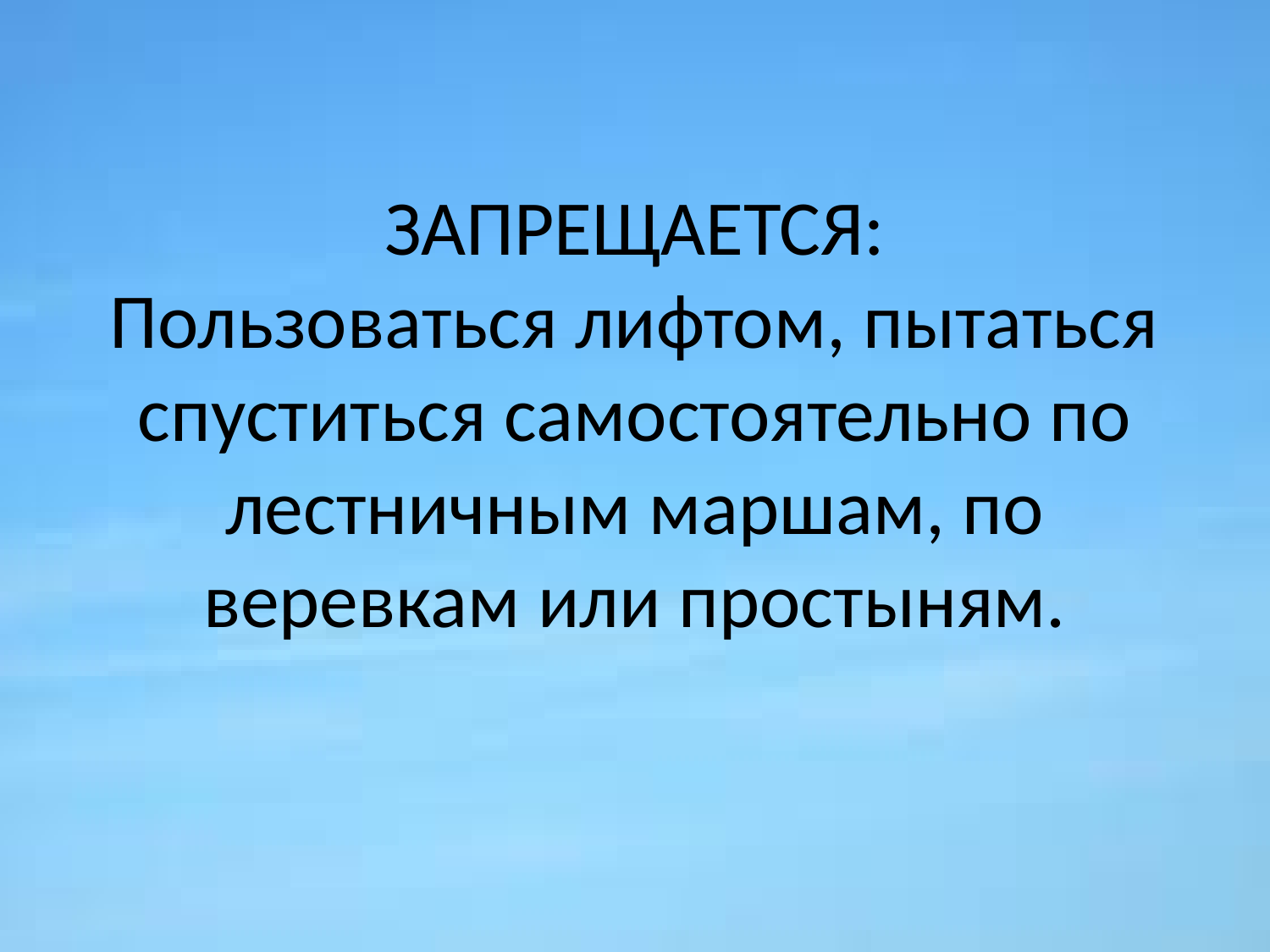

# ЗАПРЕЩАЕТСЯ: Пользоваться лифтом, пытаться спуститься самостоятельно по лестничным маршам, по веревкам или простыням.